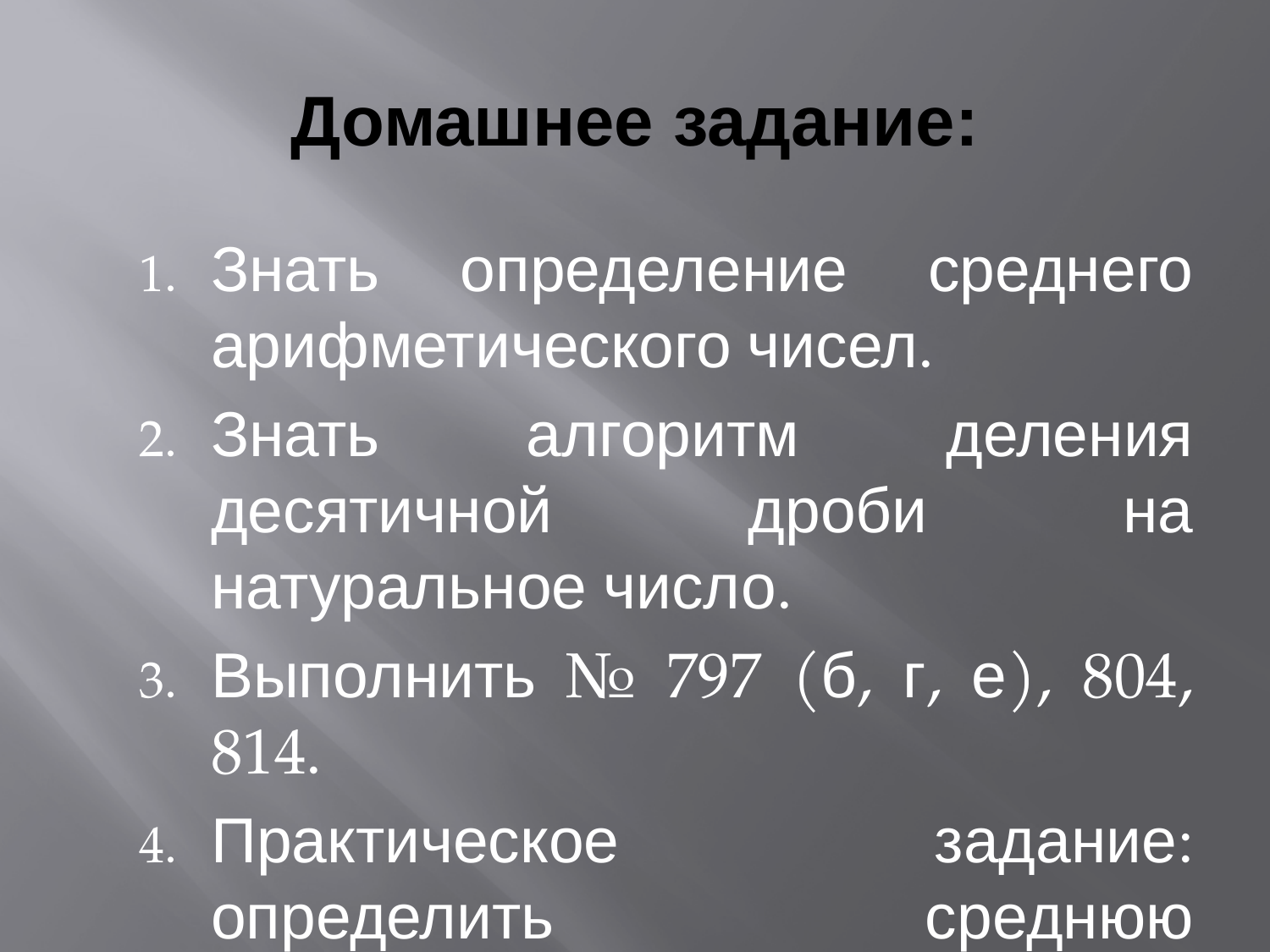

# Домашнее задание:
Знать определение среднего арифметического чисел.
Знать алгоритм деления десятичной дроби на натуральное число.
Выполнить № 797 (б, г, е), 804, 814.
Практическое задание: определить среднюю температуру воздуха за неделю в 8 часов утра.